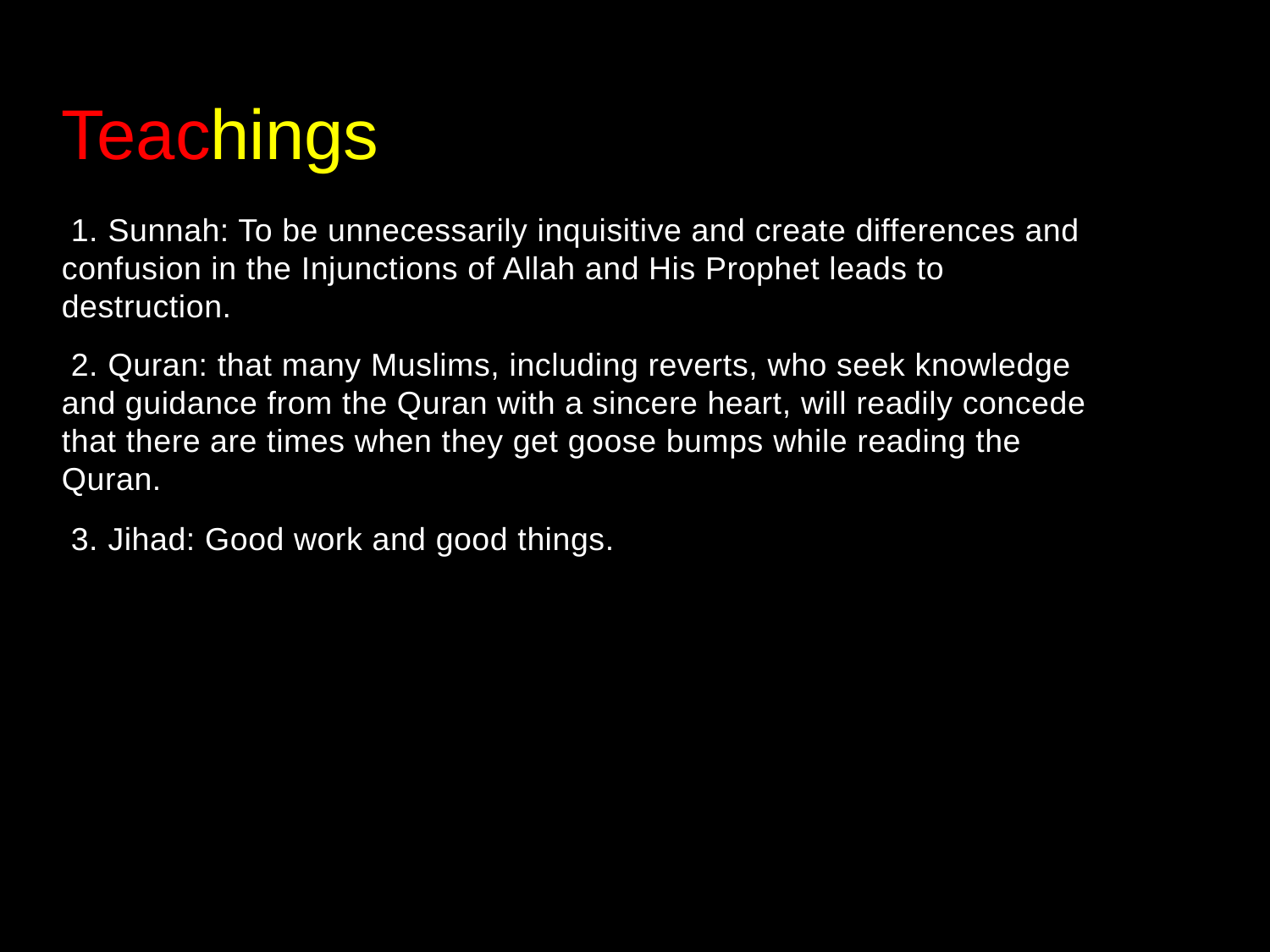

# Teachings
 1. Sunnah: To be unnecessarily inquisitive and create differences and confusion in the Injunctions of Allah and His Prophet leads to destruction.
 2. Quran: that many Muslims, including reverts, who seek knowledge and guidance from the Quran with a sincere heart, will readily concede that there are times when they get goose bumps while reading the Quran.
 3. Jihad: Good work and good things.